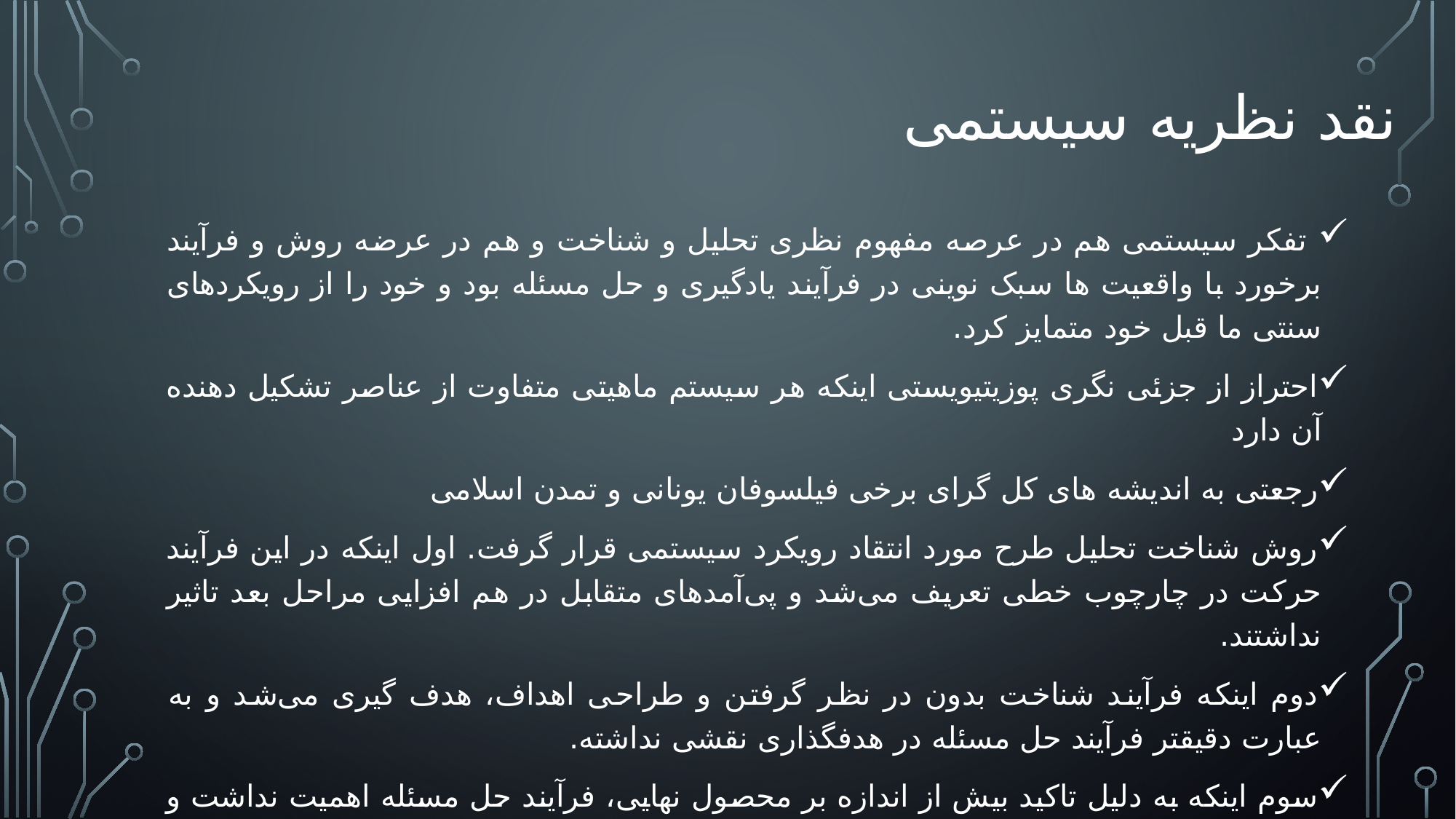

# نقد نظریه سیستمی
 تفکر سیستمی هم در عرصه مفهوم نظری تحلیل و شناخت و هم در عرضه روش و فرآیند برخورد با واقعیت ها سبک نوینی در فرآیند یادگیری و حل مسئله بود و خود را از رویکردهای سنتی ما قبل خود متمایز کرد.
احتراز از جزئی نگری پوزیتیویستی اینکه هر سیستم ماهیتی متفاوت از عناصر تشکیل دهنده آن دارد
رجعتی به اندیشه های کل گرای برخی فیلسوفان یونانی و تمدن اسلامی
روش شناخت تحلیل طرح مورد انتقاد رویکرد سیستمی قرار گرفت. اول اینکه در این فرآیند حرکت در چارچوب خطی تعریف می‌شد و پی‌آمدهای متقابل در هم افزایی مراحل بعد تاثیر نداشتند.
دوم اینکه فرآیند شناخت بدون در نظر گرفتن و طراحی اهداف، هدف گیری می‌شد و به عبارت دقیقتر فرآیند حل مسئله در هدفگذاری نقشی نداشته.
سوم اینکه به دلیل تاکید بیش از اندازه بر محصول نهایی، فرآیند حل مسئله اهمیت نداشت و بازخوردهای اصلاحی در بهبود چرخه شناخت، تحلیل و استنتاج نقش ایفا نمی‌کردند